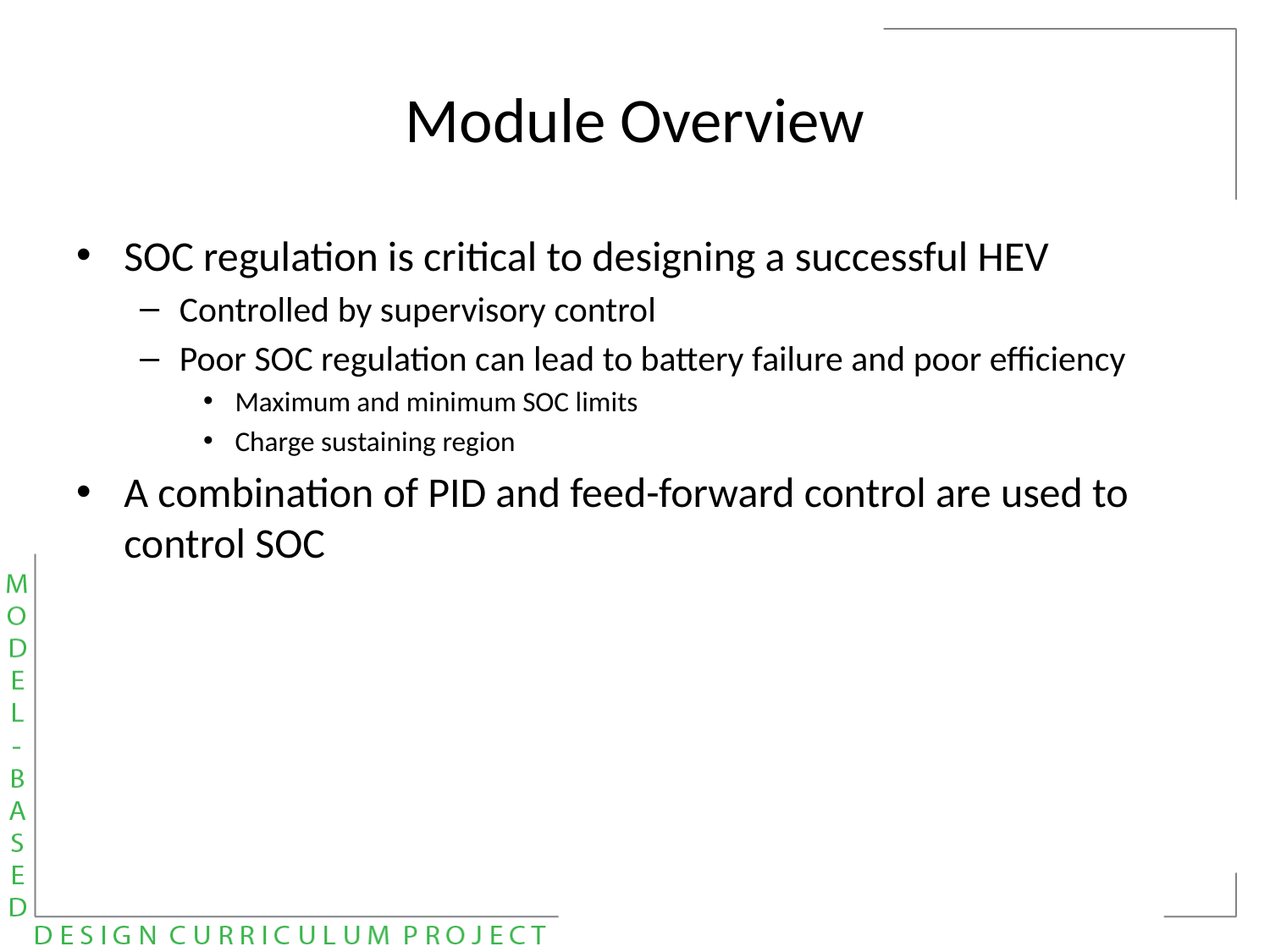

# Module Overview
SOC regulation is critical to designing a successful HEV
Controlled by supervisory control
Poor SOC regulation can lead to battery failure and poor efficiency
Maximum and minimum SOC limits
Charge sustaining region
A combination of PID and feed-forward control are used to control SOC